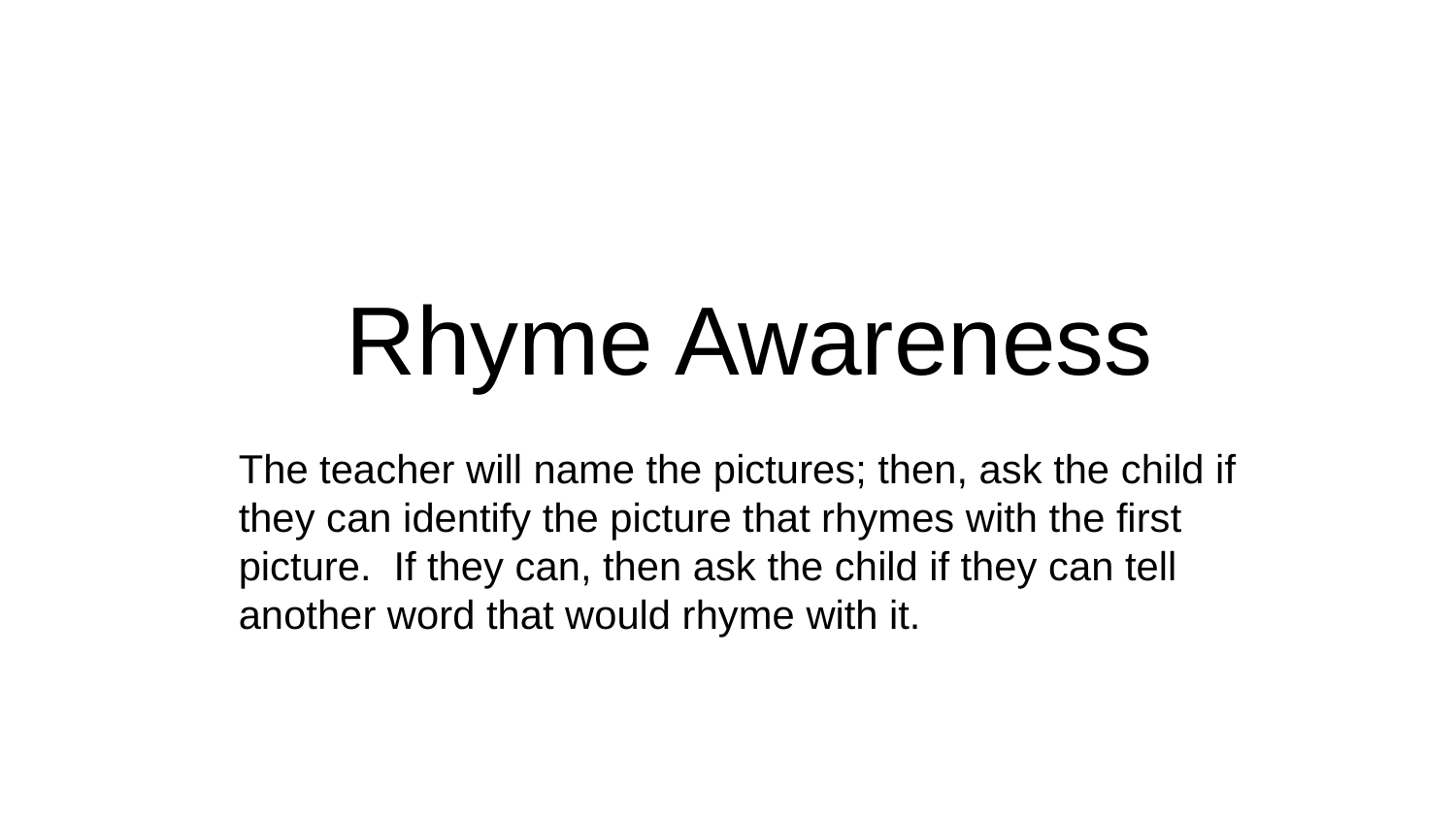

Rhyme Awareness

The teacher will name the pictures; then, ask the child if they can identify the picture that rhymes with the first picture.  If they can, then ask the child if they can tell another word that would rhyme with it.